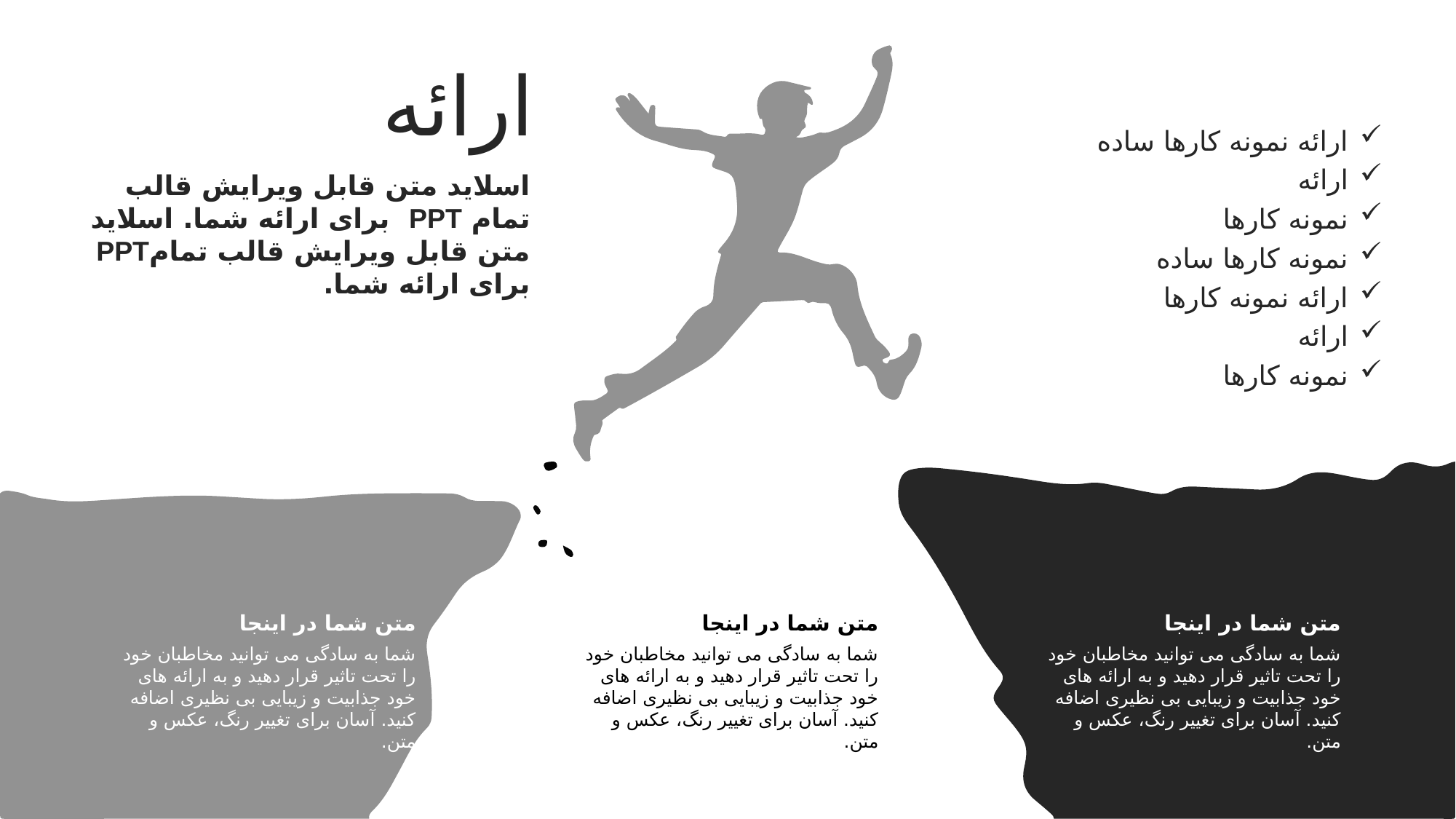

ارائه
ارائه نمونه کارها ساده
ارائه
اسلاید متن قابل ویرایش قالب تمام PPT  برای ارائه شما. اسلاید متن قابل ویرایش قالب تمامPPT برای ارائه شما.
نمونه کارها
نمونه کارها ساده
ارائه نمونه کارها
ارائه
نمونه کارها

متن شما در اینجا
شما به سادگی می توانید مخاطبان خود را تحت تاثیر قرار دهید و به ارائه های خود جذابیت و زیبایی بی نظیری اضافه کنید. آسان برای تغییر رنگ، عکس و متن.
متن شما در اینجا
شما به سادگی می توانید مخاطبان خود را تحت تاثیر قرار دهید و به ارائه های خود جذابیت و زیبایی بی نظیری اضافه کنید. آسان برای تغییر رنگ، عکس و متن.
متن شما در اینجا
شما به سادگی می توانید مخاطبان خود را تحت تاثیر قرار دهید و به ارائه های خود جذابیت و زیبایی بی نظیری اضافه کنید. آسان برای تغییر رنگ، عکس و متن.